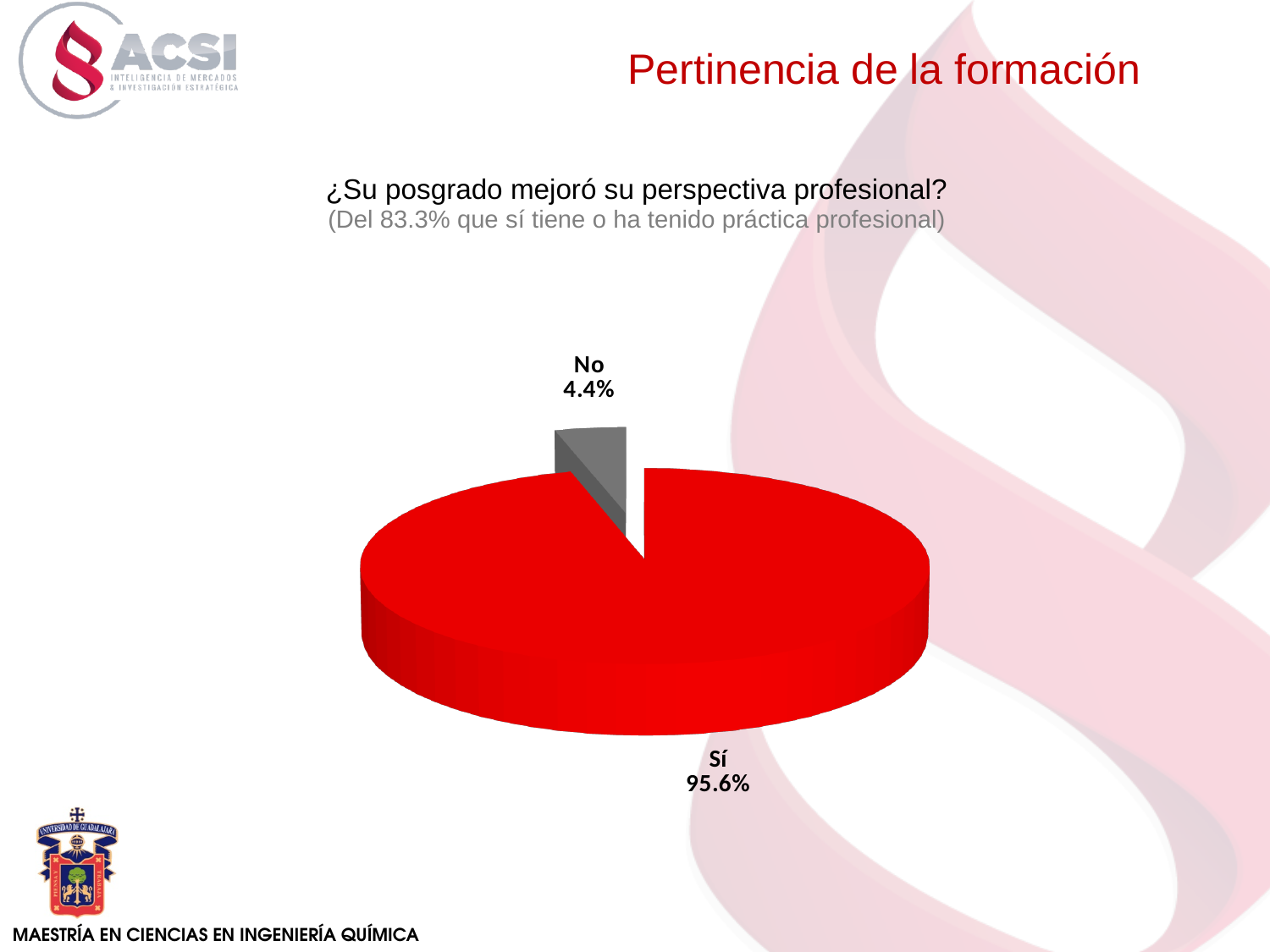

Pertinencia de la formación

[unsupported chart]

¿Su posgrado mejoró su perspectiva profesional?
(Del 83.3% que sí tiene o ha tenido práctica profesional)